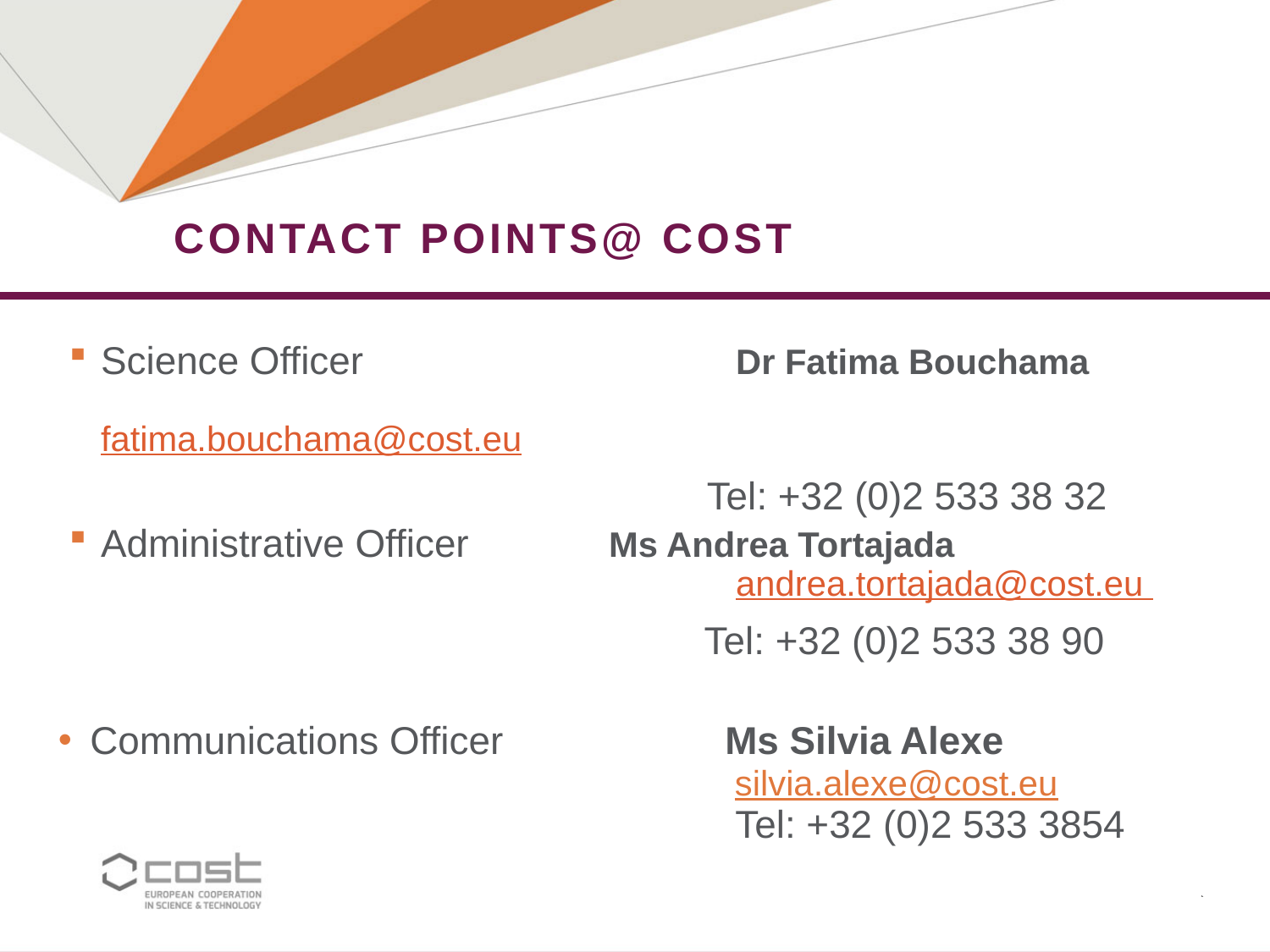

# CONTACT POINTS@ COST
Science Officer			Dr Fatima Bouchama						             fatima.bouchama@cost.eu
				            Tel: +32 (0)2 533 38 32

Administrative Officer	 	Ms Andrea Tortajada   							andrea.tortajada@cost.eu
					Tel: +32 (0)2 533 38 90
Communications Officer	 	Ms Silvia Alexe				     		 silvia.alexe@cost.eu						 Tel: +32 (0)2 533 3854